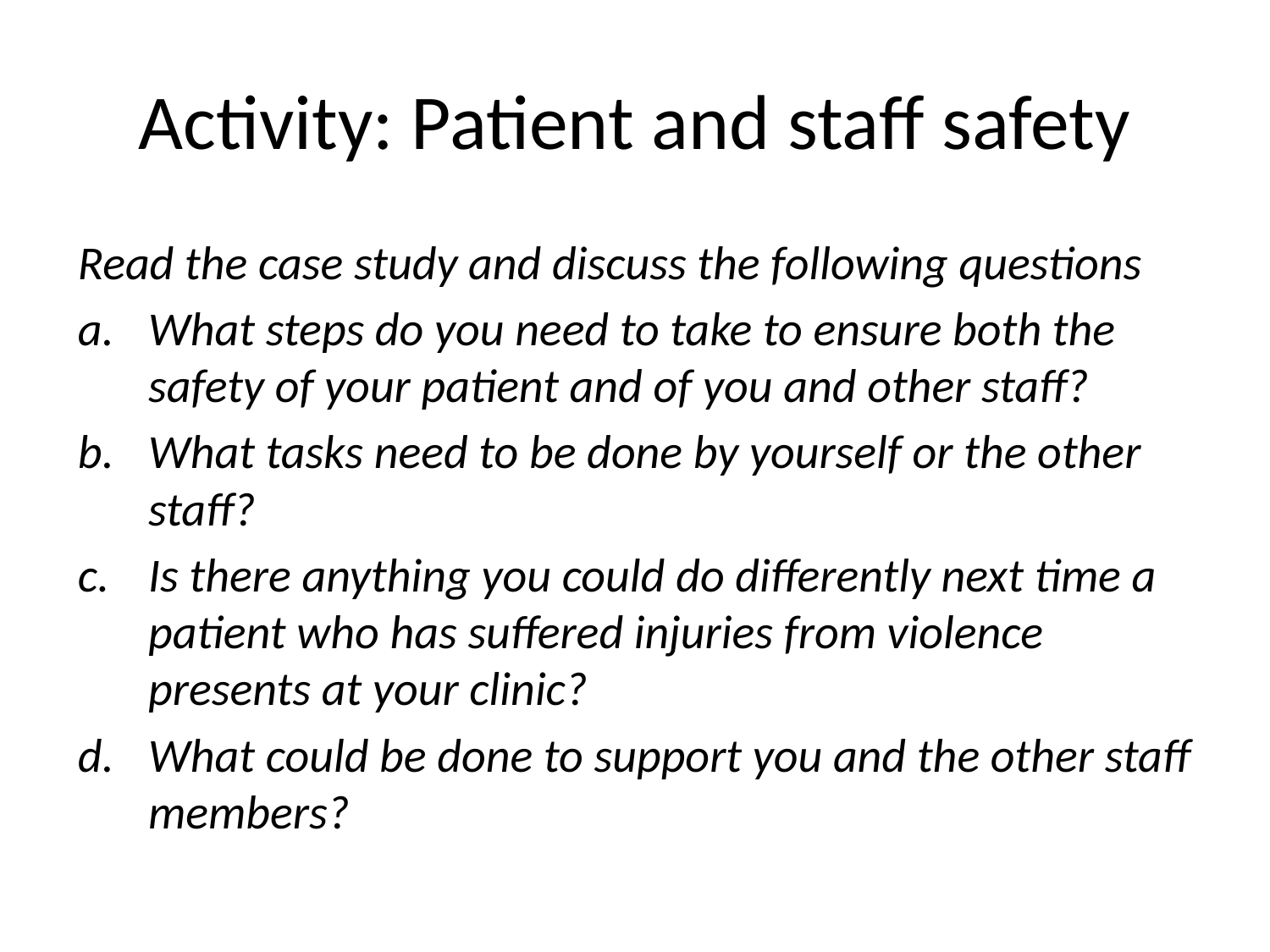

# Activity: Patient and staff safety
Read the case study and discuss the following questions
What steps do you need to take to ensure both the safety of your patient and of you and other staff?
What tasks need to be done by yourself or the other staff?
Is there anything you could do differently next time a patient who has suffered injuries from violence presents at your clinic?
What could be done to support you and the other staff members?